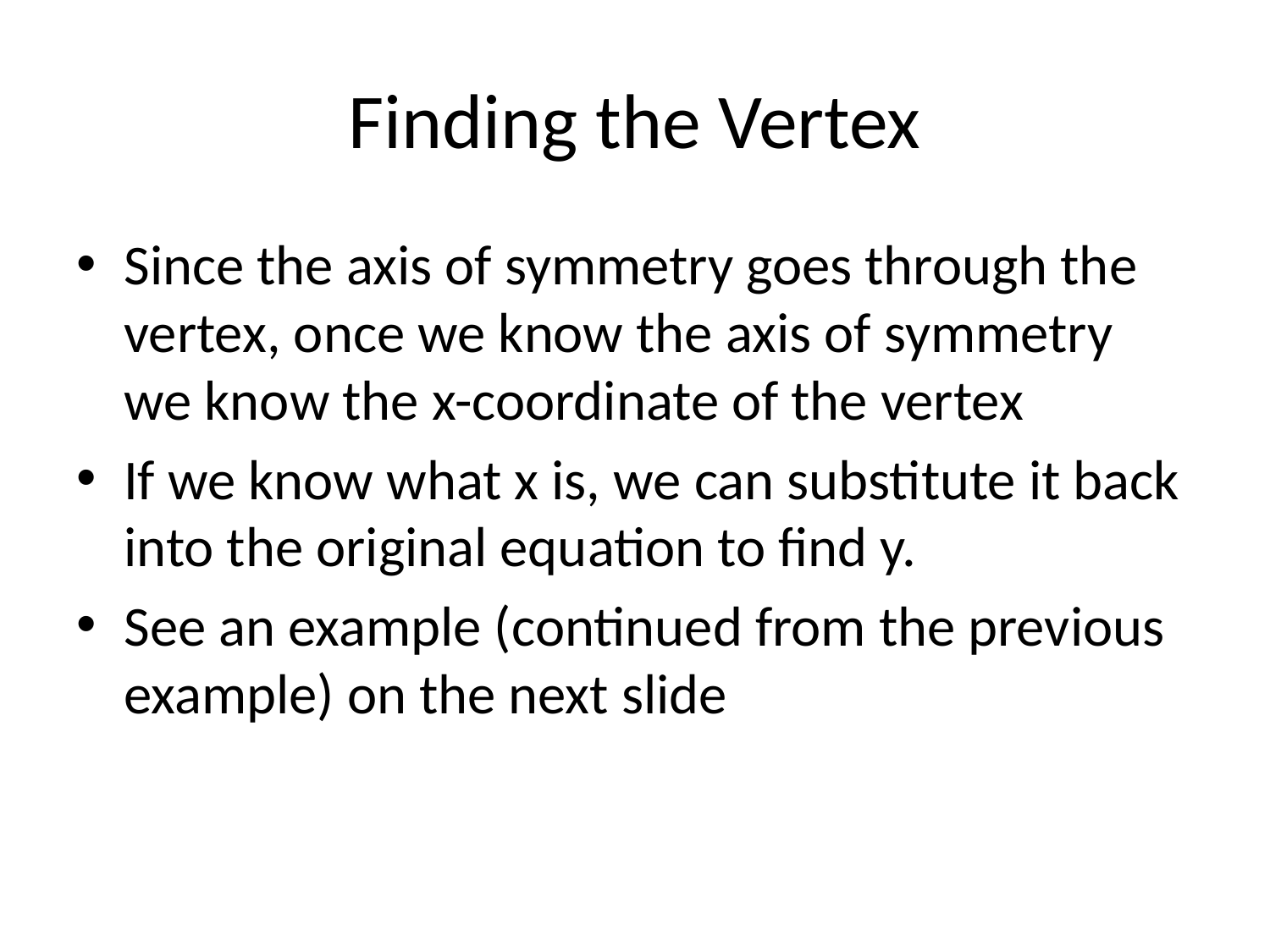

# Finding the Vertex
Since the axis of symmetry goes through the vertex, once we know the axis of symmetry we know the x-coordinate of the vertex
If we know what x is, we can substitute it back into the original equation to find y.
See an example (continued from the previous example) on the next slide